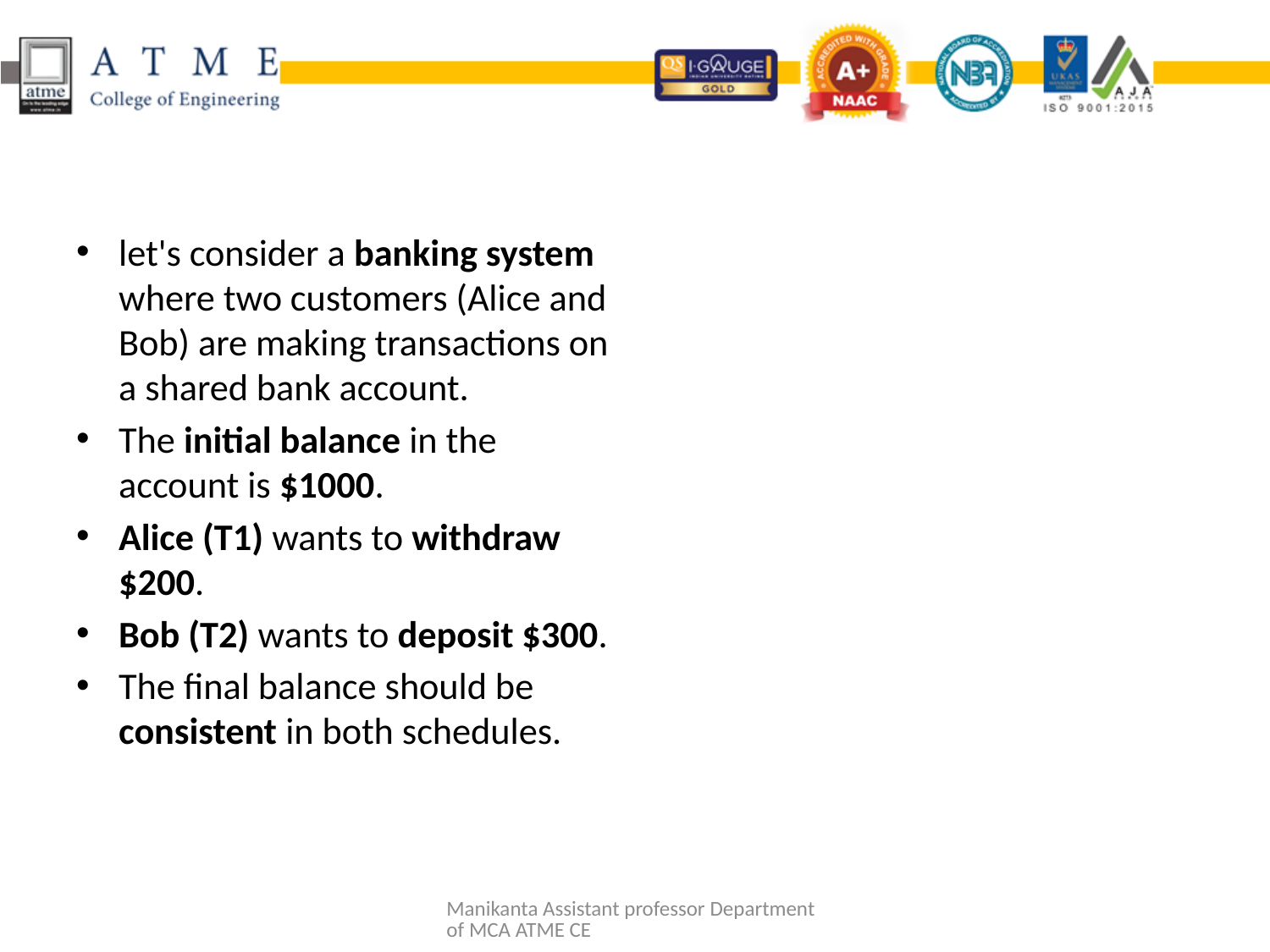

let's consider a banking system where two customers (Alice and Bob) are making transactions on a shared bank account.
The initial balance in the account is $1000.
Alice (T1) wants to withdraw $200.
Bob (T2) wants to deposit $300.
The final balance should be consistent in both schedules.

Manikanta Assistant professor Department of MCA ATME CE